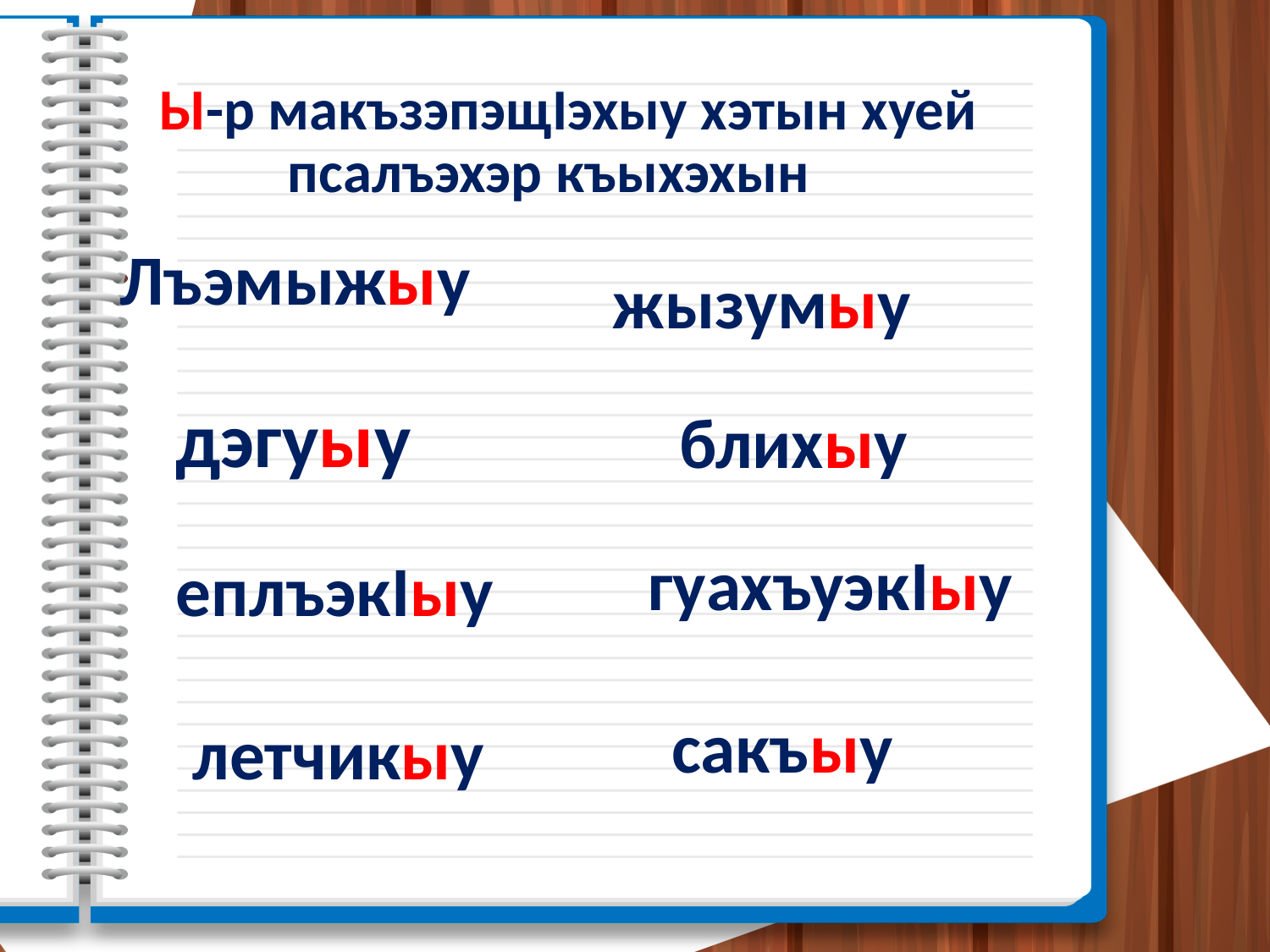

# Ы-р макъзэпэщIэхыу хэтын хуей псалъэхэр къыхэхын
Лъэмыжыу
жызумыу
дэгуыу
блихыу
гуахъуэкIыу
еплъэкIыу
сакъыу
летчикыу